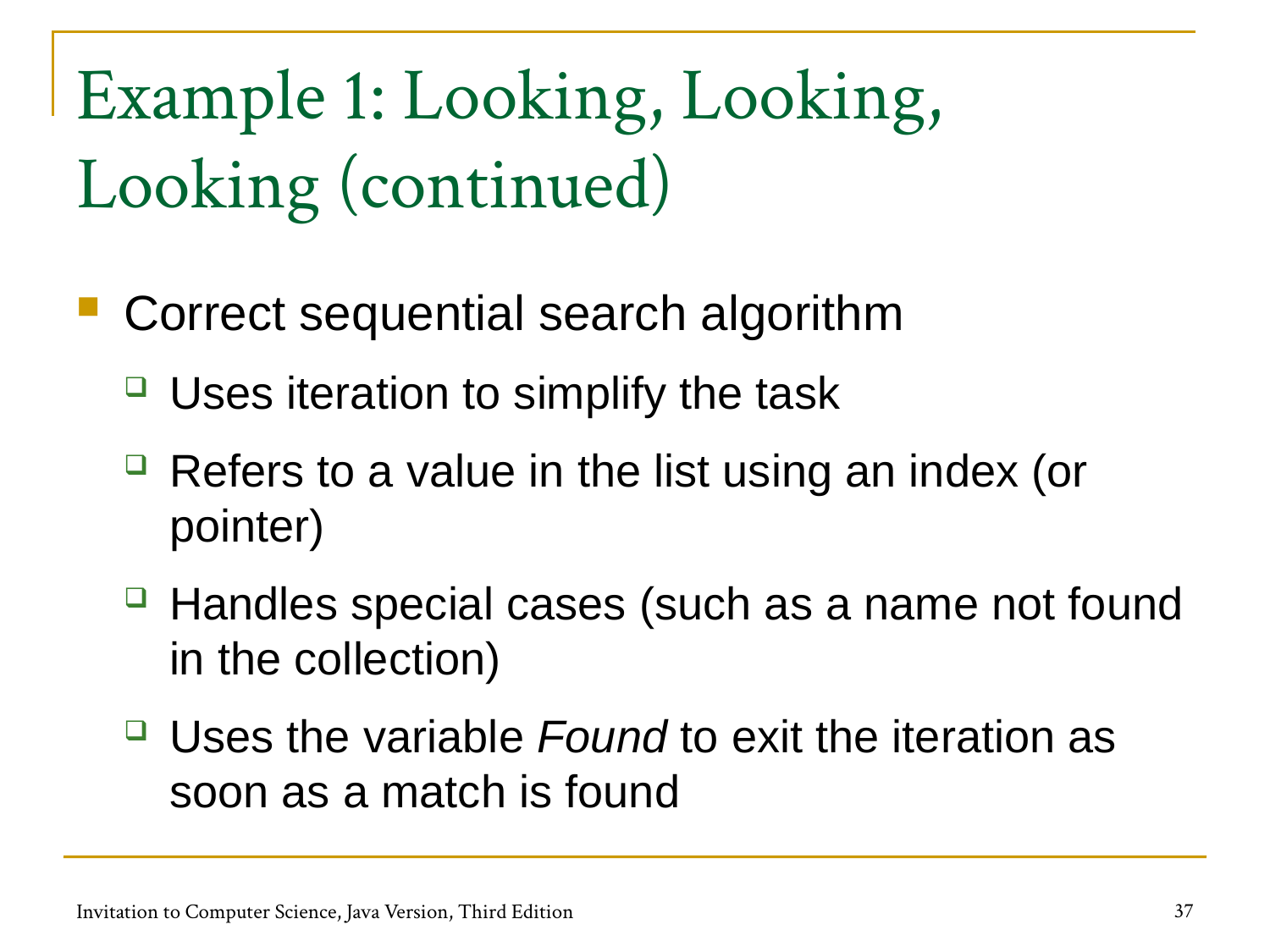

# Example 1: Looking, Looking, Looking (continued)
Correct sequential search algorithm
Uses iteration to simplify the task
Refers to a value in the list using an index (or pointer)
Handles special cases (such as a name not found in the collection)
Uses the variable Found to exit the iteration as soon as a match is found
37
Invitation to Computer Science, Java Version, Third Edition